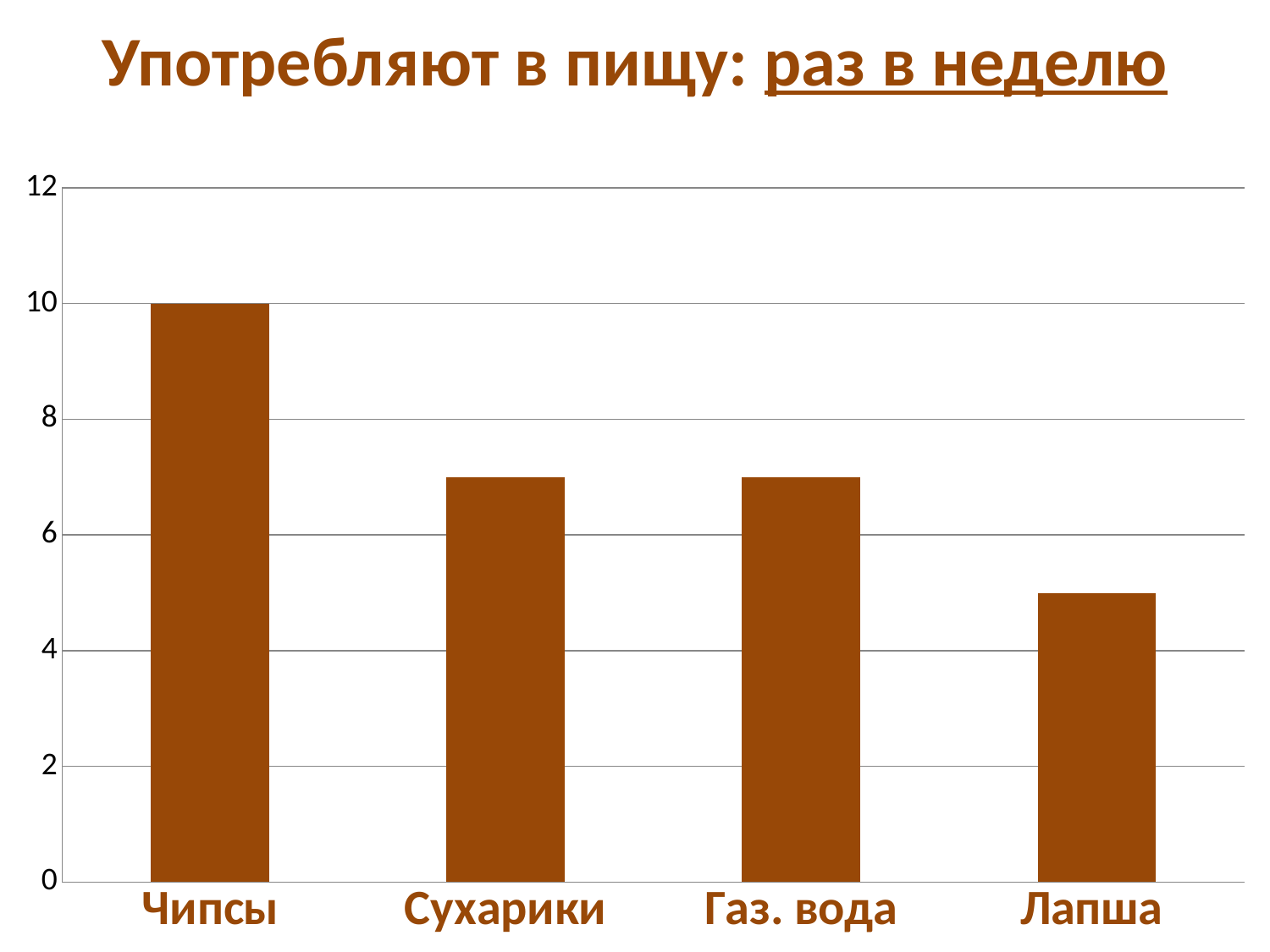

# Употребляют в пищу: раз в неделю

### Chart

| Category | Раз в неделю |
|---|---|
| Чипсы | 10.0 |
| Сухарики | 7.0 |
| Газ. вода | 7.0 |
| Лапша  | 5.0 |